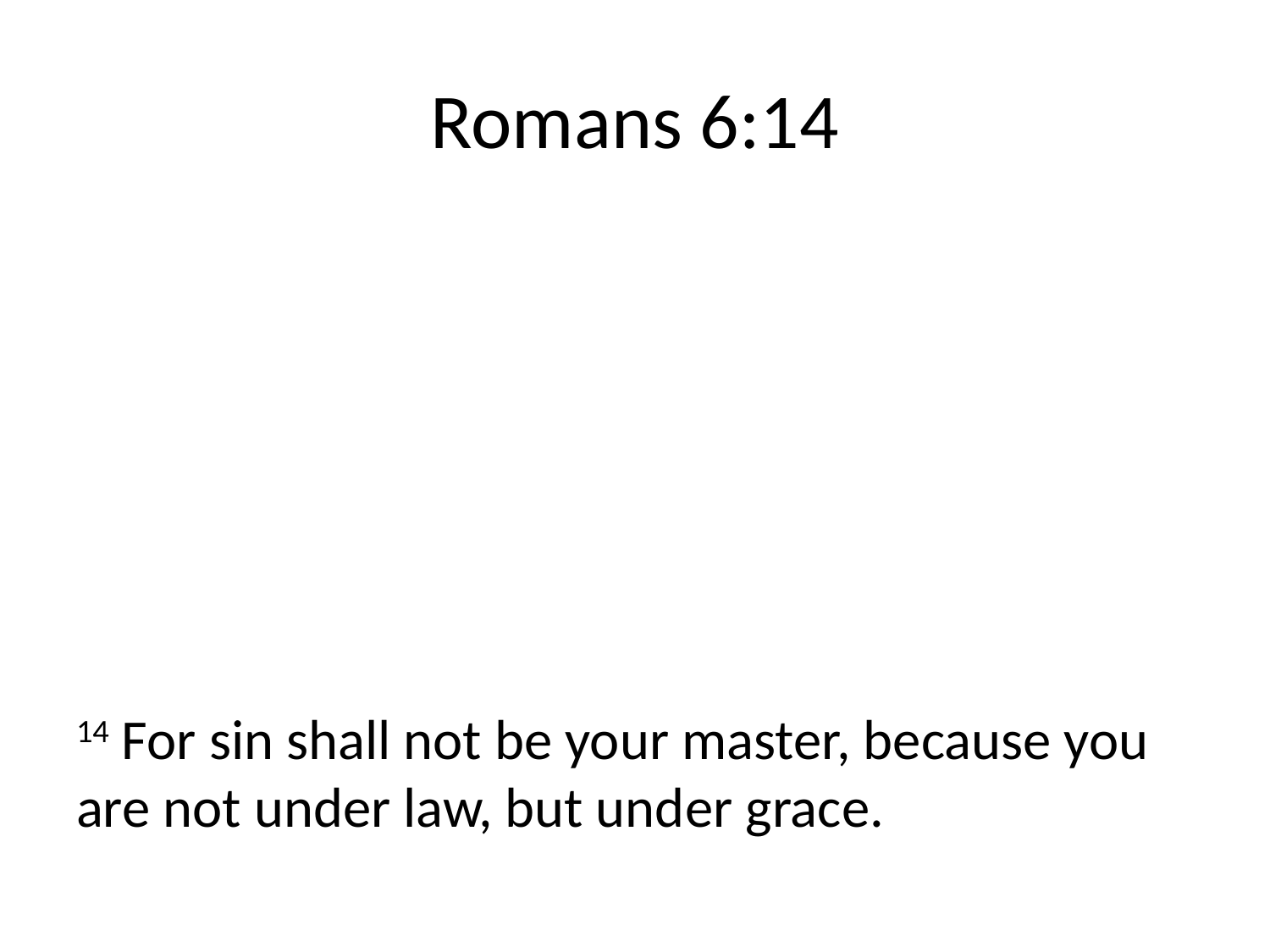

# Romans 6:14

14 For sin shall not be your master, because you are not under law, but under grace.